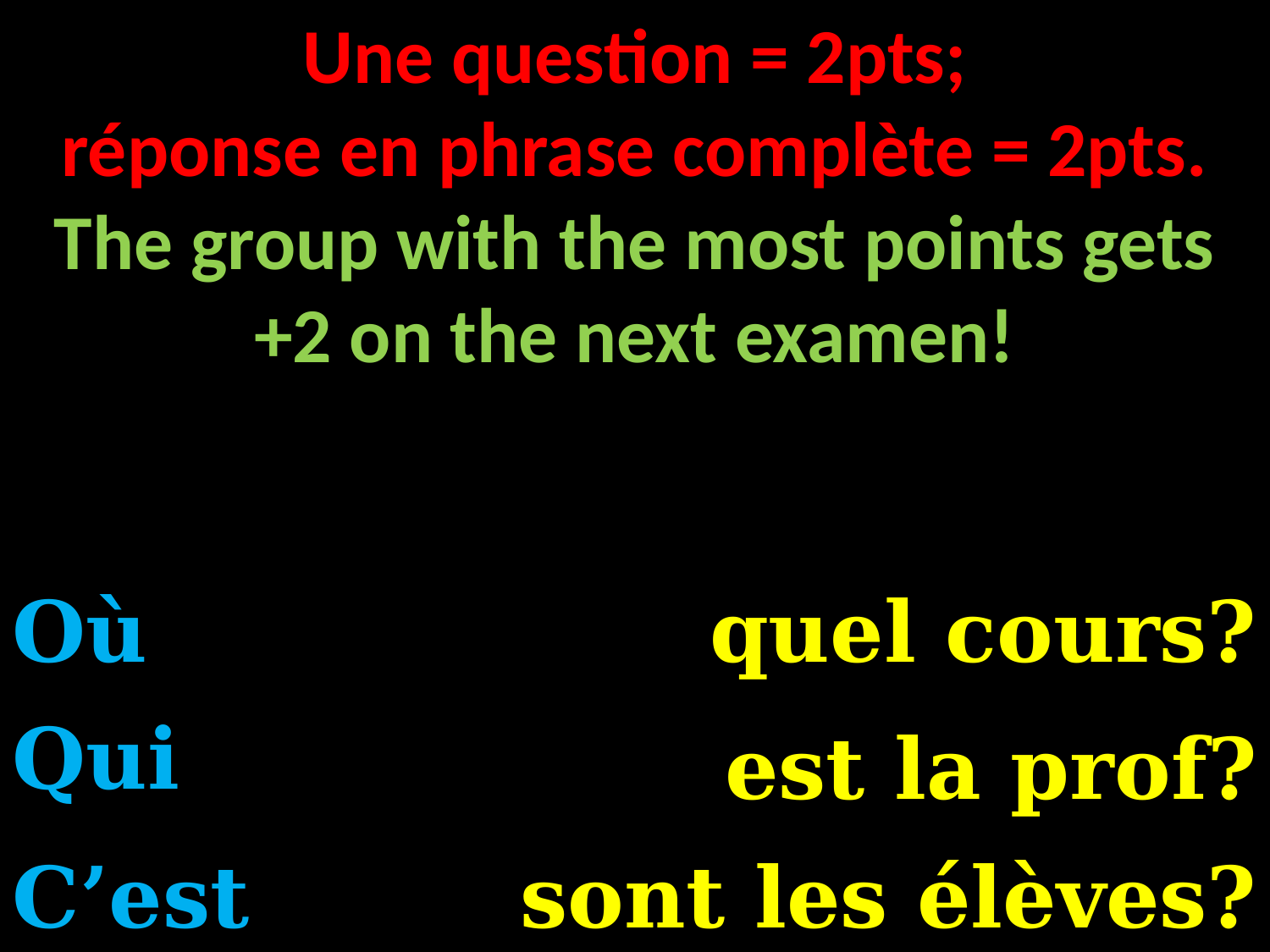

Une question = 2pts;
réponse en phrase complète = 2pts.
The group with the most points gets +2 on the next examen!
Où
quel cours?
Qui
est la prof?
C’est
sont les élèves?